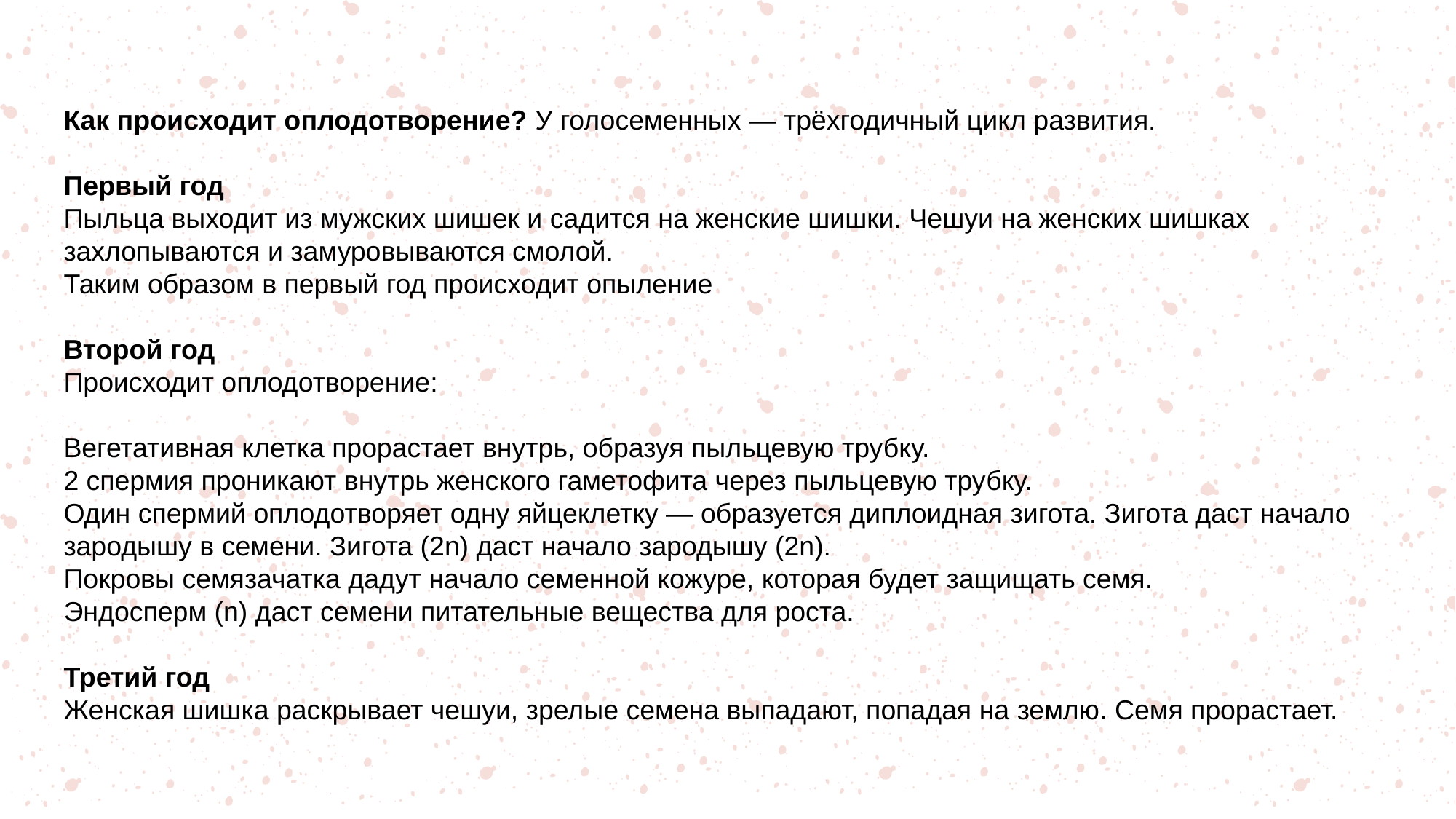

Как происходит оплодотворение? У голосеменных — трёхгодичный цикл развития.

Первый год
Пыльца выходит из мужских шишек и садится на женские шишки. Чешуи на женских шишках захлопываются и замуровываются смолой.
Таким образом в первый год происходит опыление

Второй год
Происходит оплодотворение:

Вегетативная клетка прорастает внутрь, образуя пыльцевую трубку.
2 спермия проникают внутрь женского гаметофита через пыльцевую трубку.
Один спермий оплодотворяет одну яйцеклетку — образуется диплоидная зигота. Зигота даст начало зародышу в семени. Зигота (2n) даст начало зародышу (2n).
Покровы семязачатка дадут начало семенной кожуре, которая будет защищать семя.
Эндосперм (n) даст семени питательные вещества для роста.

Третий год
Женская шишка раскрывает чешуи, зрелые семена выпадают, попадая на землю. Семя прорастает.